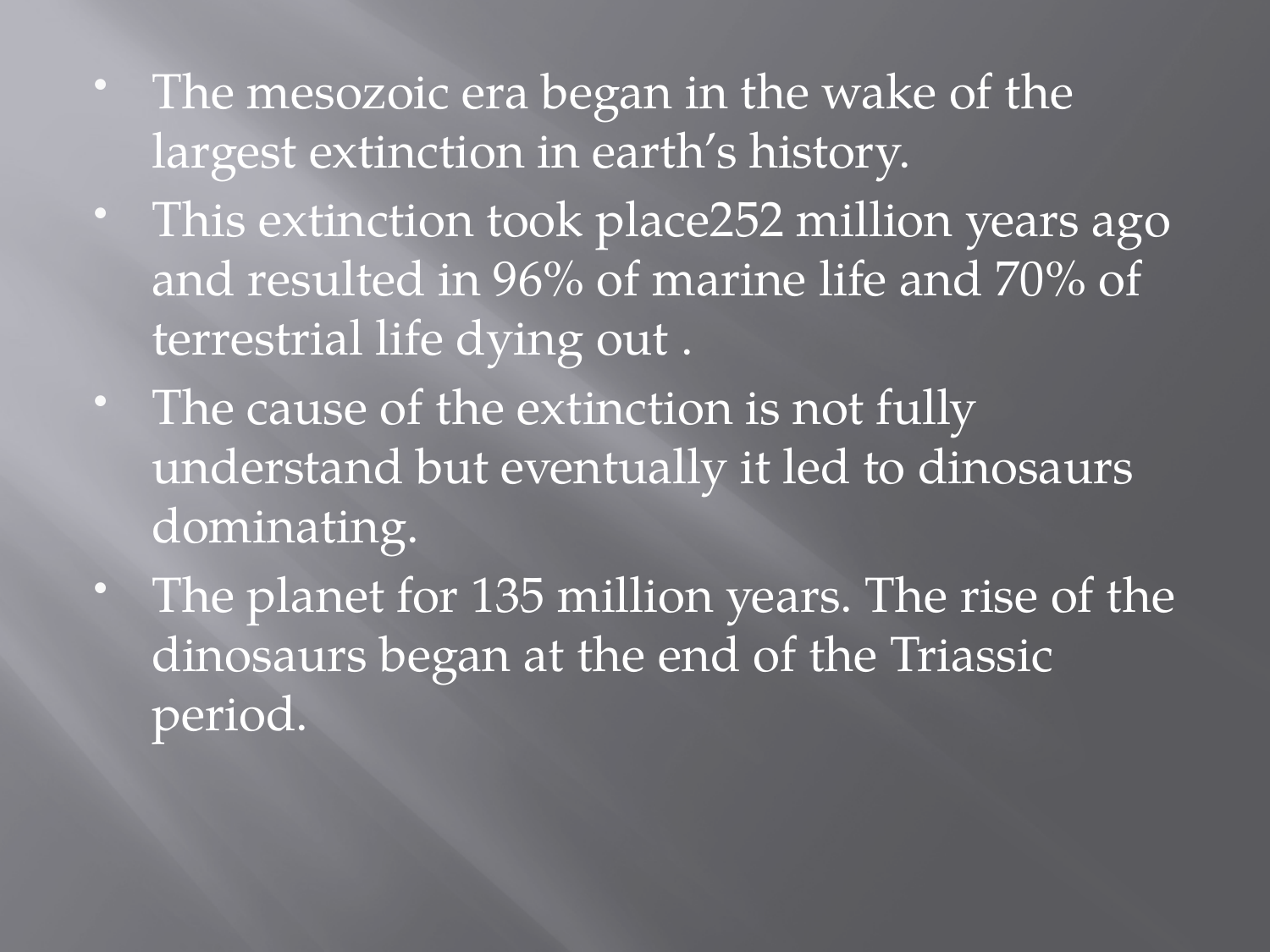

The mesozoic era began in the wake of the largest extinction in earth’s history.
This extinction took place252 million years ago and resulted in 96% of marine life and 70% of terrestrial life dying out .
The cause of the extinction is not fully understand but eventually it led to dinosaurs dominating.
The planet for 135 million years. The rise of the dinosaurs began at the end of the Triassic period.